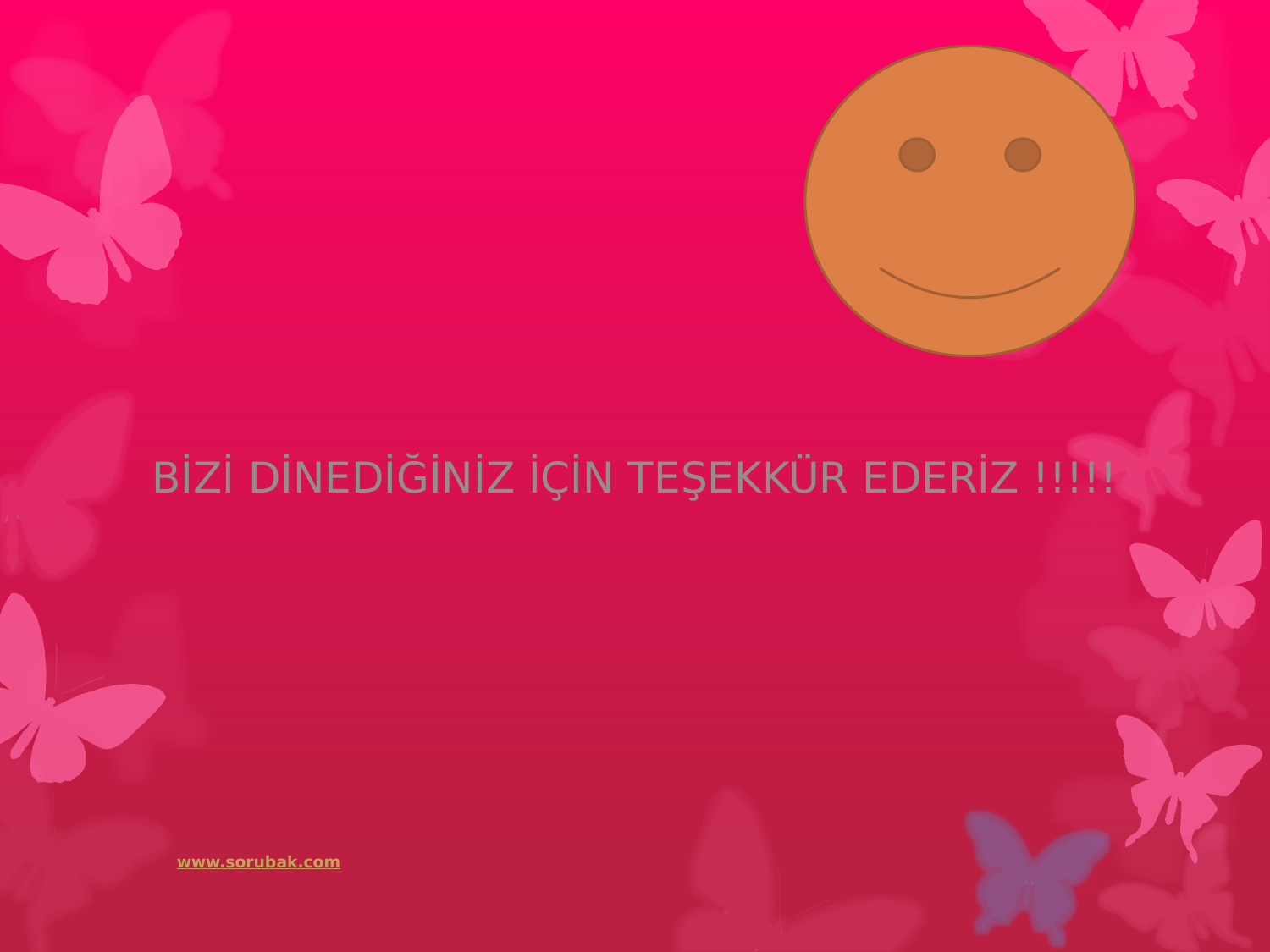

BİZİ DİNEDİĞİNİZ İÇİN TEŞEKKÜR EDERİZ !!!!!

www.sorubak.com